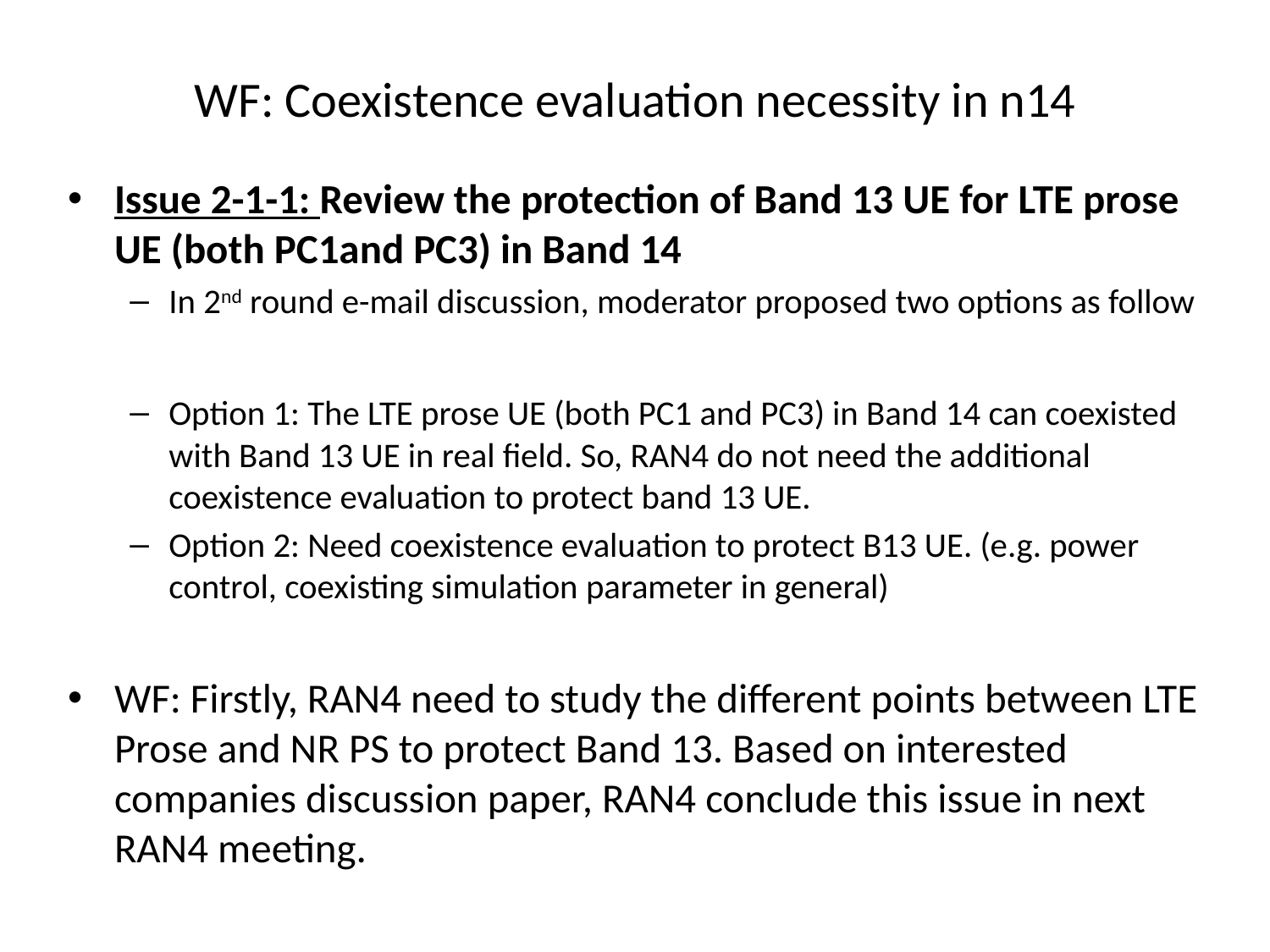

# WF: Coexistence evaluation necessity in n14
Issue 2-1-1: Review the protection of Band 13 UE for LTE prose UE (both PC1and PC3) in Band 14
In 2nd round e-mail discussion, moderator proposed two options as follow

Option 1: The LTE prose UE (both PC1 and PC3) in Band 14 can coexisted with Band 13 UE in real field. So, RAN4 do not need the additional coexistence evaluation to protect band 13 UE.
Option 2: Need coexistence evaluation to protect B13 UE. (e.g. power control, coexisting simulation parameter in general)

WF: Firstly, RAN4 need to study the different points between LTE Prose and NR PS to protect Band 13. Based on interested companies discussion paper, RAN4 conclude this issue in next RAN4 meeting.